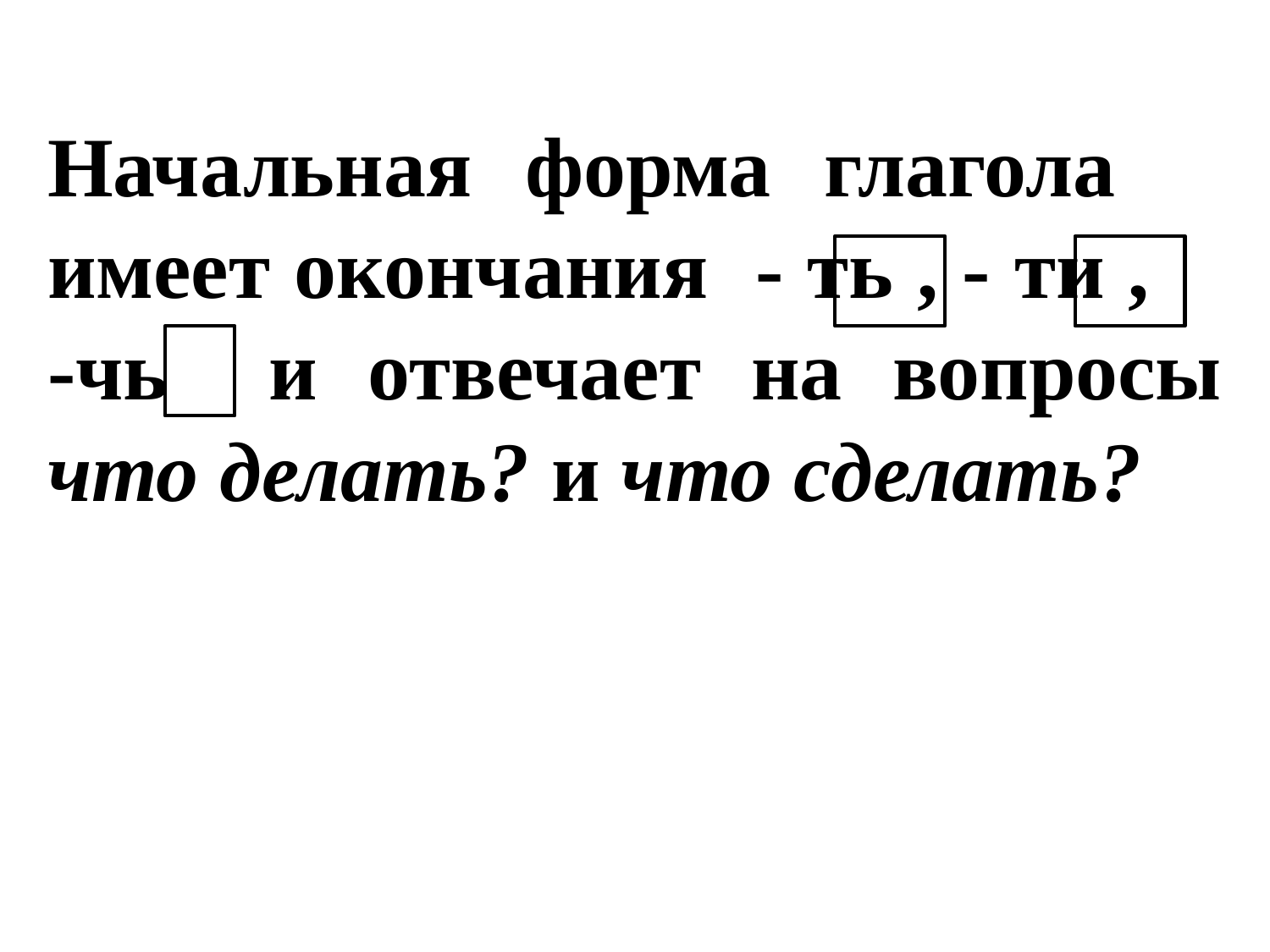

Начальная форма глагола   имеет окончания  - ть , - ти ,    -чь  и отвечает на вопросы что делать? и что сделать?